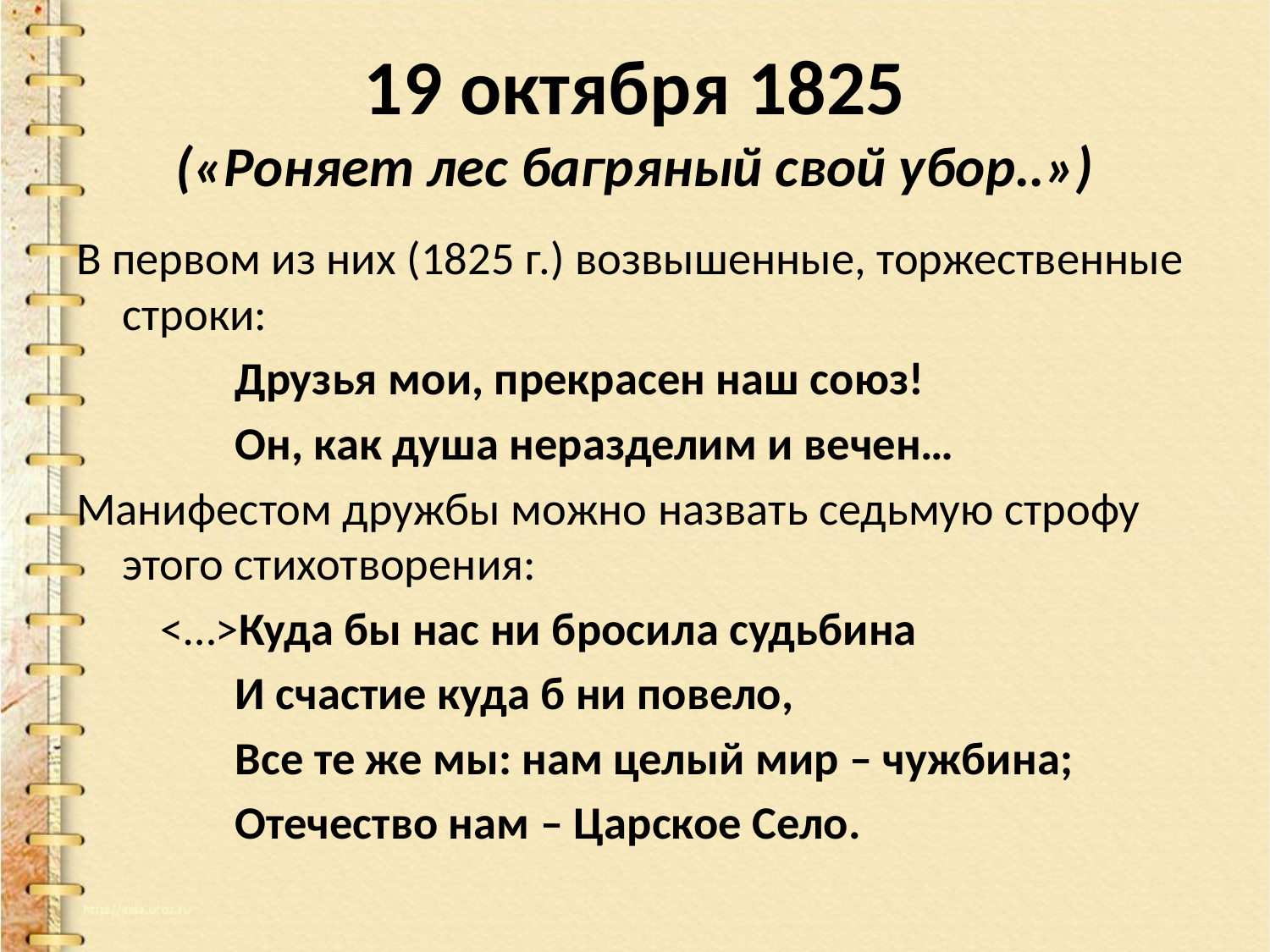

# 19 октября 1825 («Роняет лес багряный свой убор..»)
В первом из них (1825 г.) возвышенные, торжественные строки:
               Друзья мои, прекрасен наш союз!
               Он, как душа неразделим и вечен…
Манифестом дружбы можно назвать седьмую строфу этого стихотворения:
        <…>Куда бы нас ни бросила судьбина
               И счастие куда б ни повело,
               Все те же мы: нам целый мир – чужбина;
               Отечество нам – Царское Село.